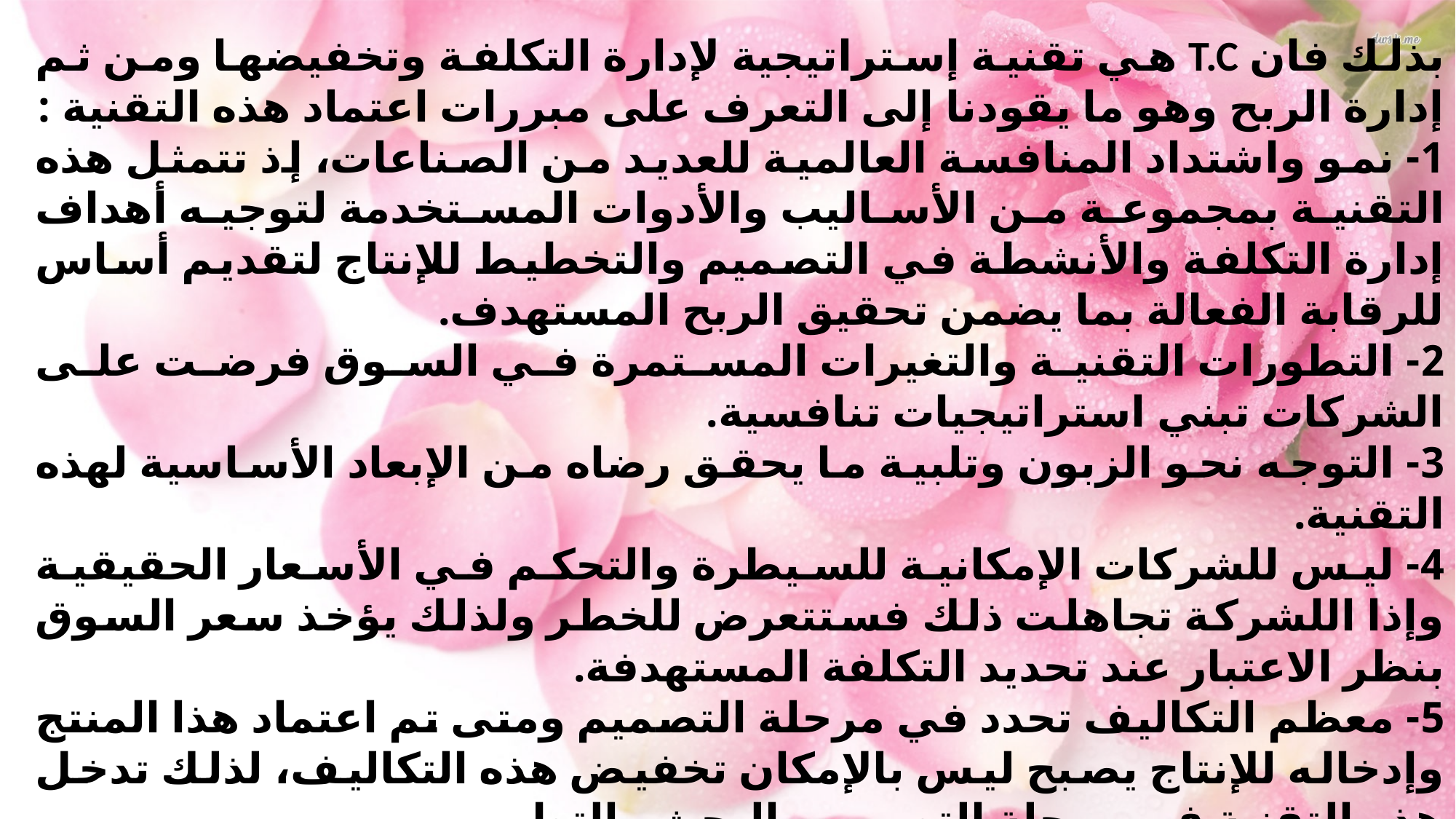

بذلك فان T.C هي تقنية إستراتيجية لإدارة التكلفة وتخفيضها ومن ثم إدارة الربح وهو ما يقودنا إلى التعرف على مبررات اعتماد هذه التقنية :
1- نمو واشتداد المنافسة العالمية للعديد من الصناعات، إذ تتمثل هذه التقنية بمجموعة من الأساليب والأدوات المستخدمة لتوجيه أهداف إدارة التكلفة والأنشطة في التصميم والتخطيط للإنتاج لتقديم أساس للرقابة الفعالة بما يضمن تحقيق الربح المستهدف.
2- التطورات التقنية والتغيرات المستمرة في السوق فرضت على الشركات تبني استراتيجيات تنافسية.
3- التوجه نحو الزبون وتلبية ما يحقق رضاه من الإبعاد الأساسية لهذه التقنية.
4- ليس للشركات الإمكانية للسيطرة والتحكم في الأسعار الحقيقية وإذا اللشركة تجاهلت ذلك فستتعرض للخطر ولذلك يؤخذ سعر السوق بنظر الاعتبار عند تحديد التكلفة المستهدفة.
5- معظم التكاليف تحدد في مرحلة التصميم ومتى تم اعتماد هذا المنتج وإدخاله للإنتاج يصبح ليس بالإمكان تخفيض هذه التكاليف، لذلك تدخل هذه التقنية في مرحلة التصميم والبحث والتطوير.
6- قصور المدخل التقليدي المحاسبي في التسعير والذي يعتمد التكلفة الأساس في التسعير دون اللجوء إلى تحليل التكلفة باعتماد أسلوب تحليل القيمة وتحليل الأنشطة وهو ما يجعل التعرف على خطوات تنفيذ تقنية التكلفة المستهدفة أمر ضروري.